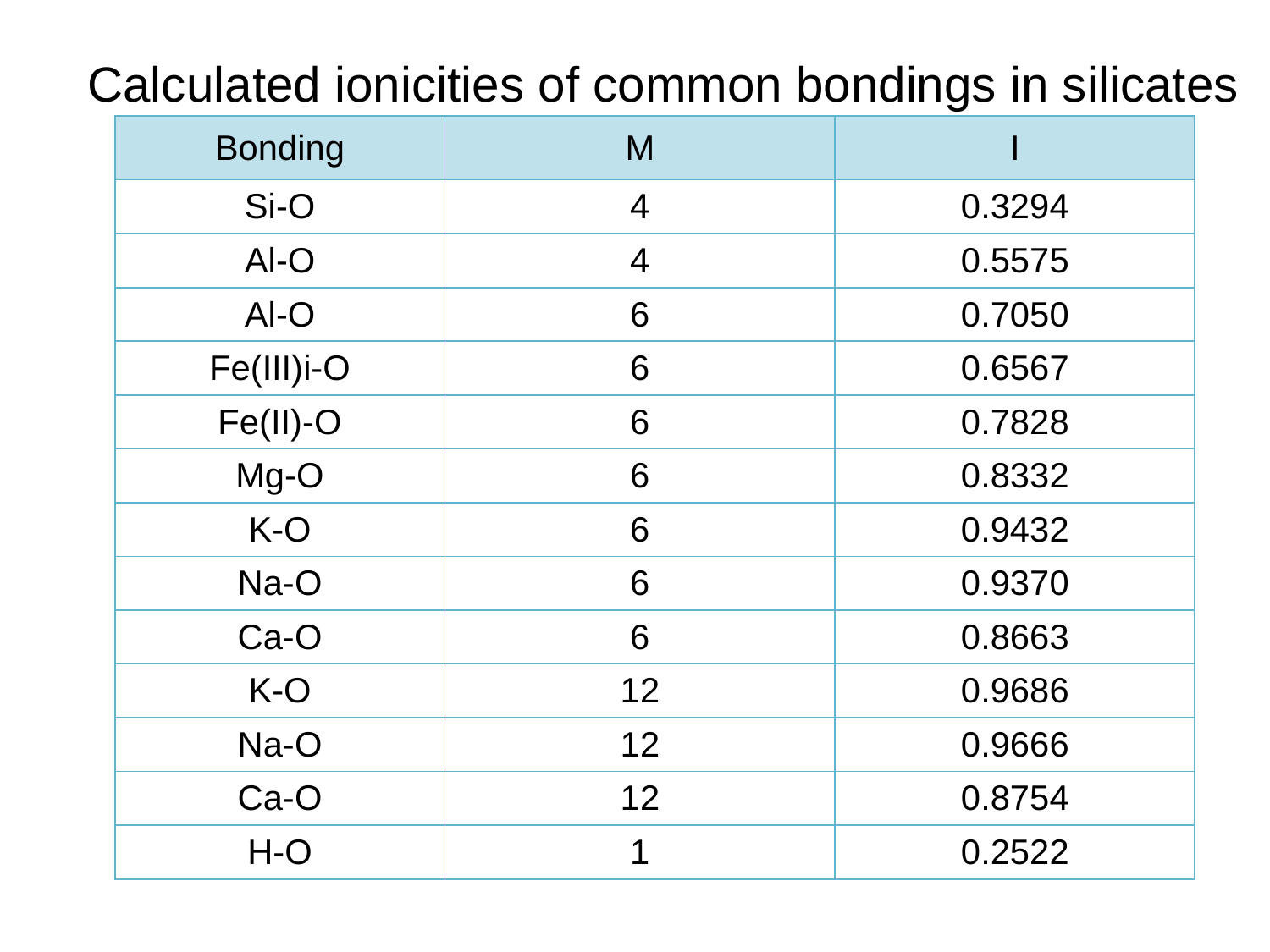

Calculated ionicities of common bondings in silicates
| Bonding | M | I |
| --- | --- | --- |
| Si-O | 4 | 0.3294 |
| Al-O | 4 | 0.5575 |
| Al-O | 6 | 0.7050 |
| Fe(III)i-O | 6 | 0.6567 |
| Fe(II)-O | 6 | 0.7828 |
| Mg-O | 6 | 0.8332 |
| K-O | 6 | 0.9432 |
| Na-O | 6 | 0.9370 |
| Ca-O | 6 | 0.8663 |
| K-O | 12 | 0.9686 |
| Na-O | 12 | 0.9666 |
| Ca-O | 12 | 0.8754 |
| H-O | 1 | 0.2522 |